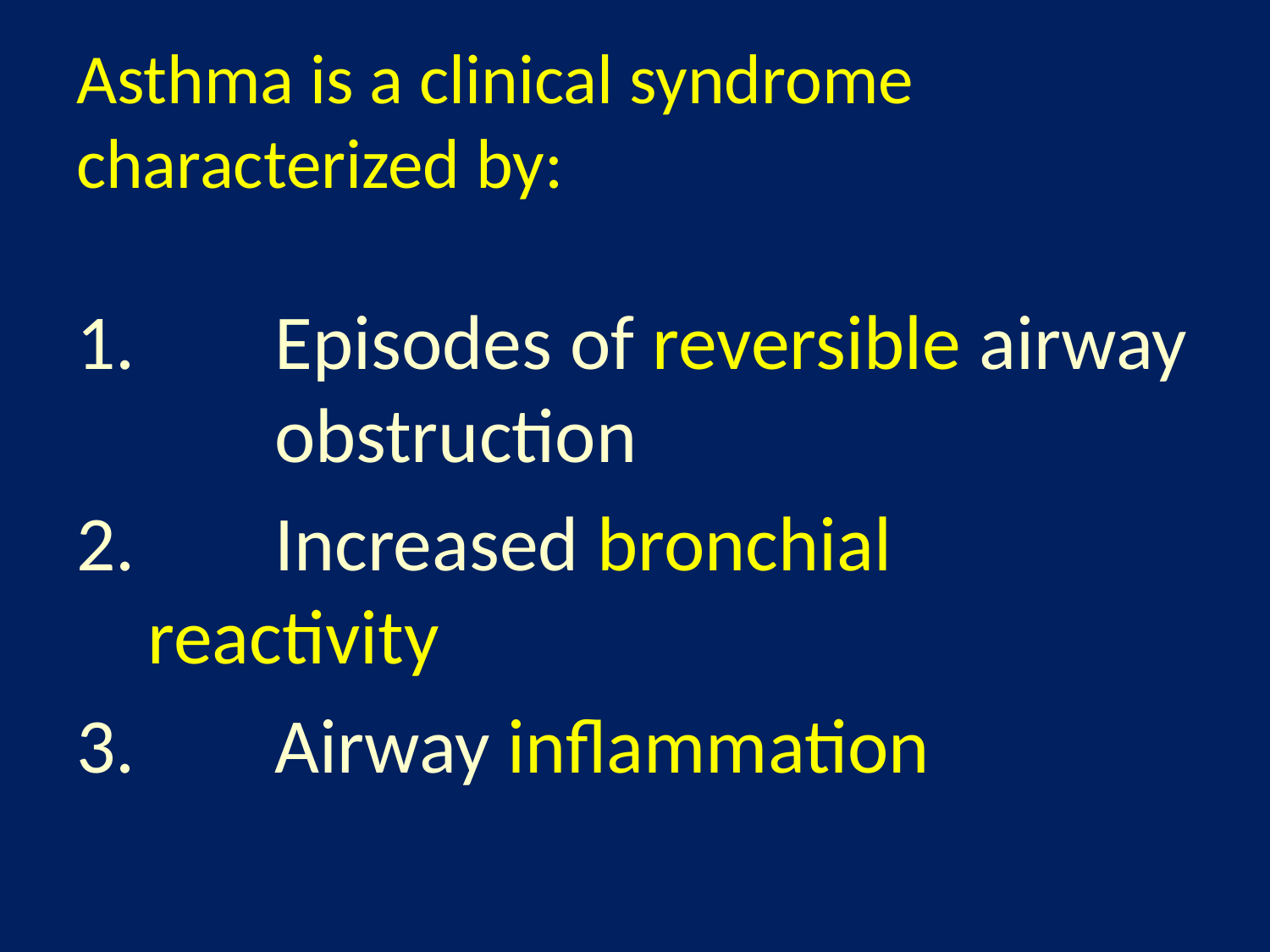

# Asthma is a clinical syndrome characterized by:
1.		Episodes of reversible airway 	obstruction
2.		Increased bronchial reactivity
3.  	Airway inflammation